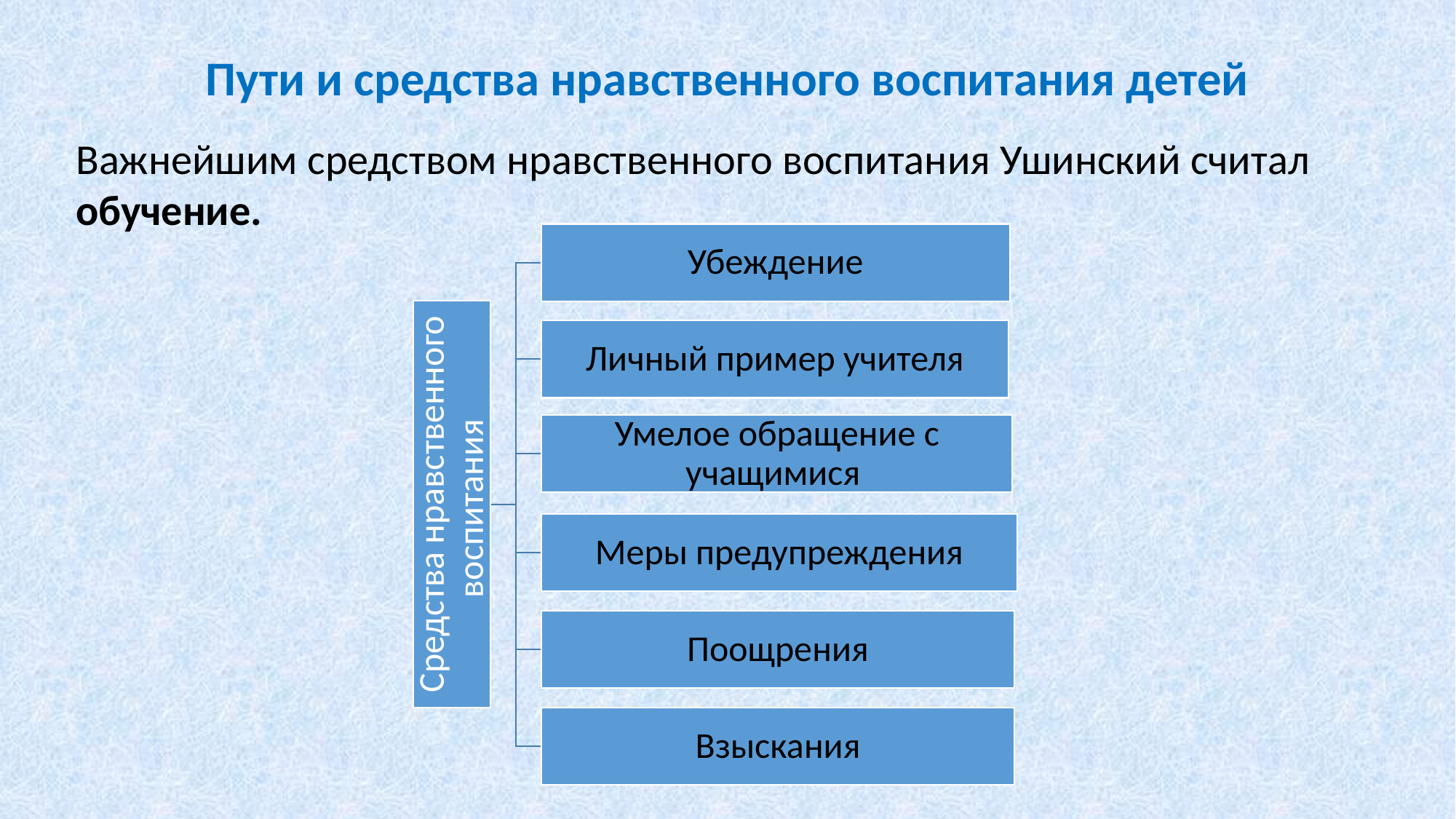

Пути и средства нравственного воспитания детей
Важнейшим средством нравственного воспитания Ушинский считал обучение.

Средства нравственного воспитания
Убеждение
Личный пример учителя
Умелое обращение с учащимися
Меры предупреждения
Поощрения
Взыскания